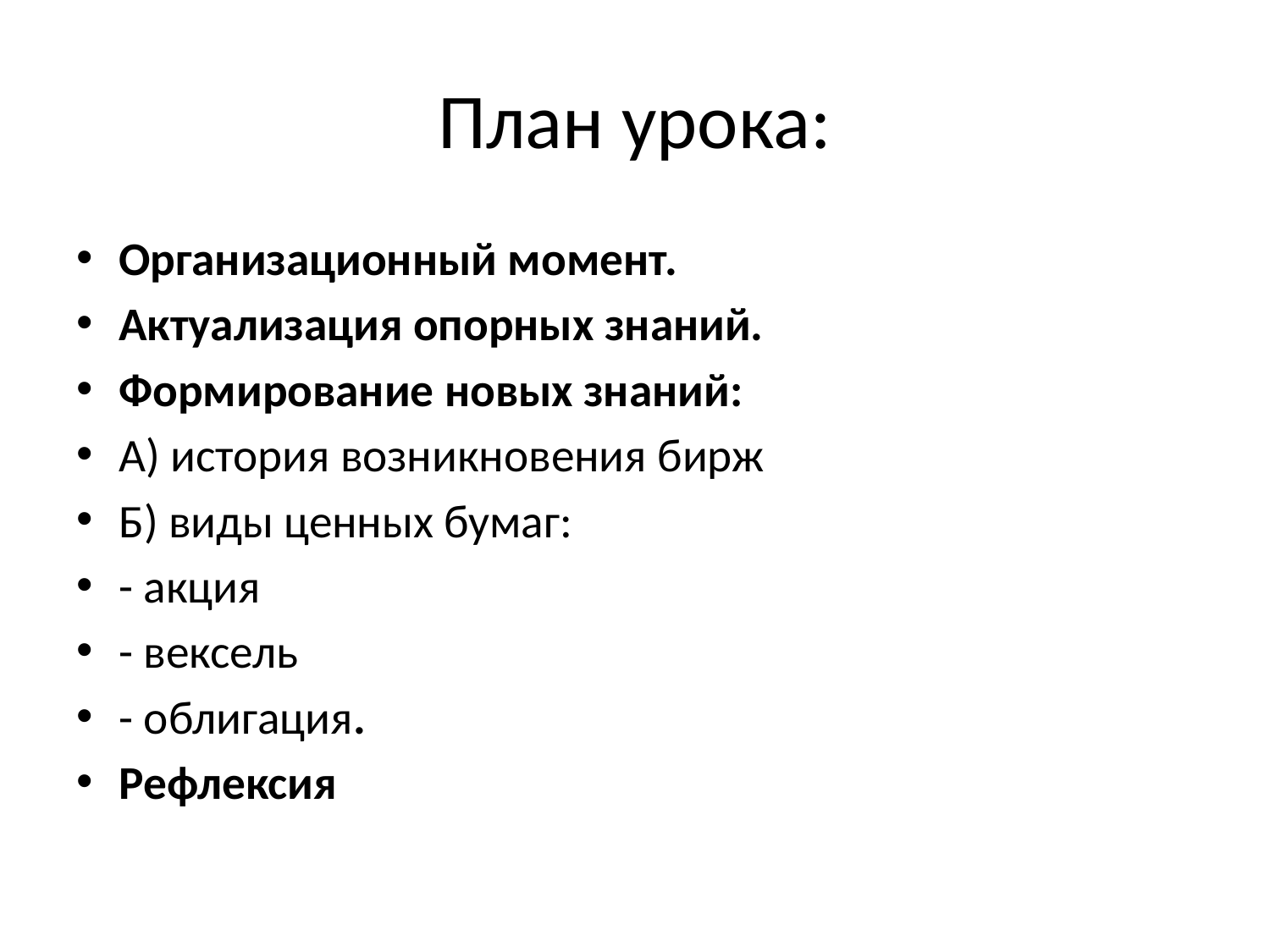

# План урока:
Организационный момент.
Актуализация опорных знаний.
Формирование новых знаний:
А) история возникновения бирж
Б) виды ценных бумаг:
- акция
- вексель
- облигация.
Рефлексия